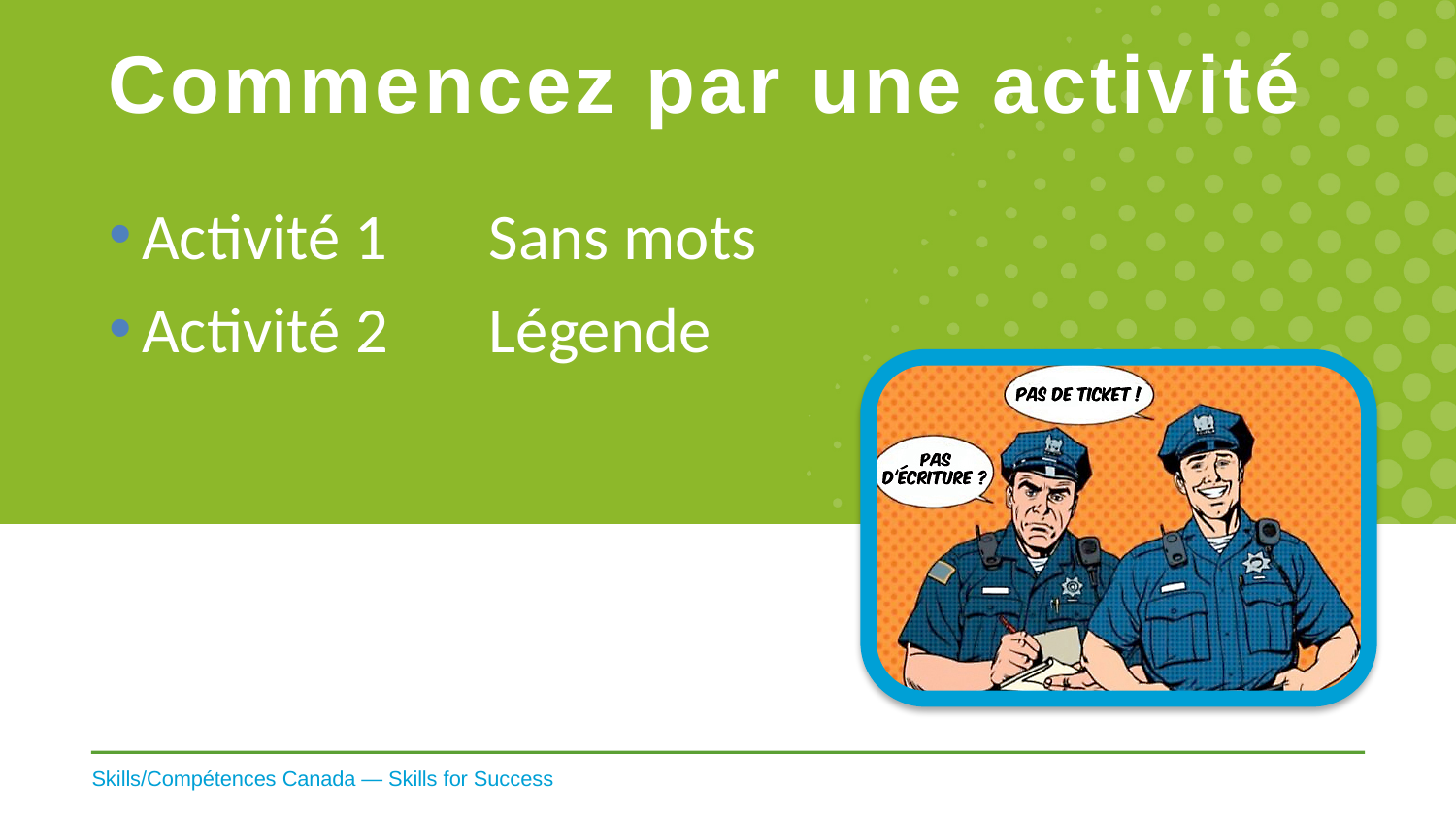

# Commencez par une activité
Activité 1	Sans mots
Activité 2	Légende